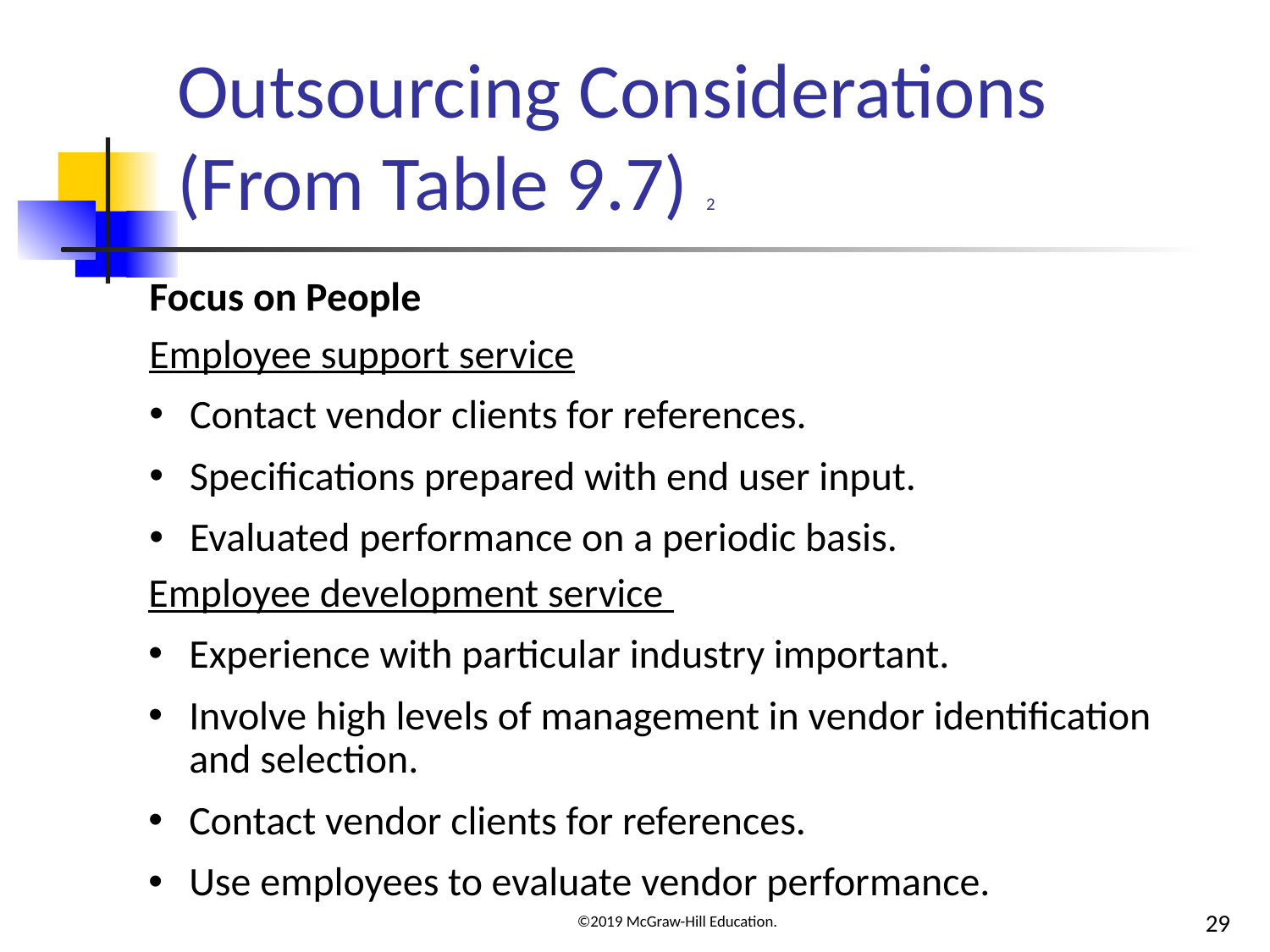

# Outsourcing Considerations (From Table 9.7) 2
Focus on People
Employee support service
Contact vendor clients for references.
Specifications prepared with end user input.
Evaluated performance on a periodic basis.
Employee development service
Experience with particular industry important.
Involve high levels of management in vendor identification and selection.
Contact vendor clients for references.
Use employees to evaluate vendor performance.